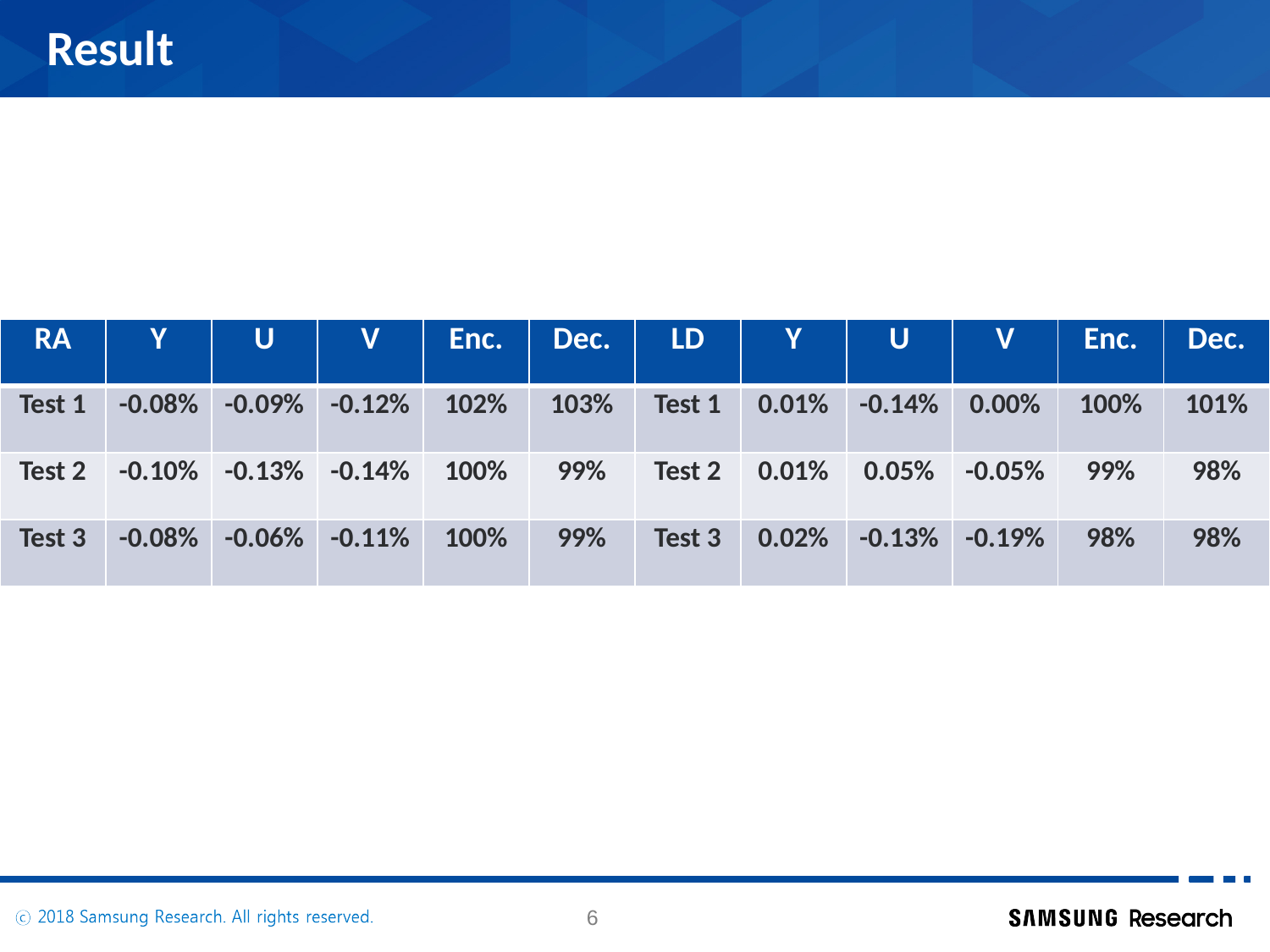

# Result
| RA | Y | U | V | Enc. | Dec. | LD | Y | U | V | Enc. | Dec. |
| --- | --- | --- | --- | --- | --- | --- | --- | --- | --- | --- | --- |
| Test 1 | -0.08% | -0.09% | -0.12% | 102% | 103% | Test 1 | 0.01% | -0.14% | 0.00% | 100% | 101% |
| Test 2 | -0.10% | -0.13% | -0.14% | 100% | 99% | Test 2 | 0.01% | 0.05% | -0.05% | 99% | 98% |
| Test 3 | -0.08% | -0.06% | -0.11% | 100% | 99% | Test 3 | 0.02% | -0.13% | -0.19% | 98% | 98% |